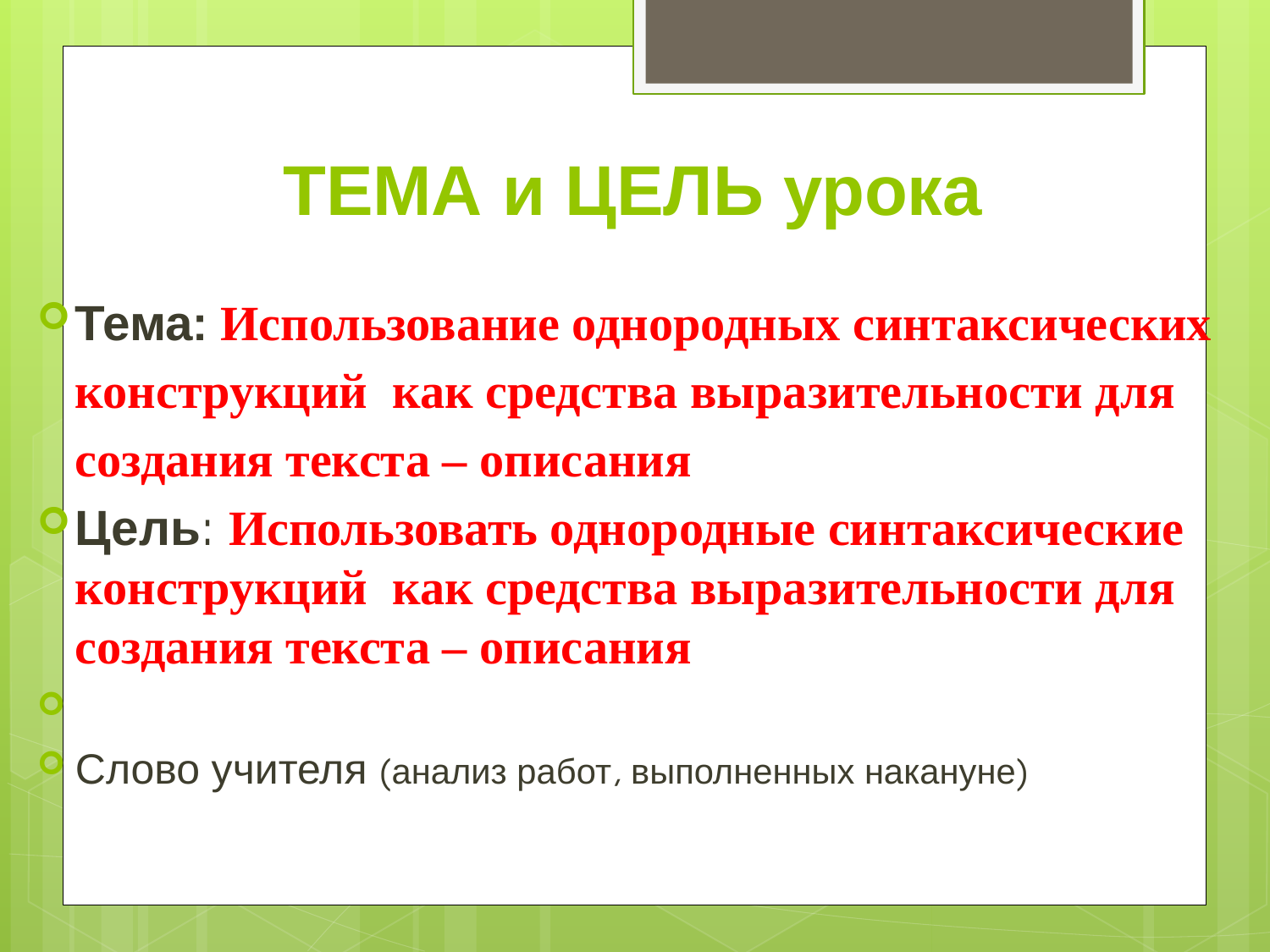

# ТЕМА и ЦЕЛЬ урока
Тема: Использование однородных синтаксических конструкций  как средства выразительности для создания текста – описания
Цель: Использовать однородные синтаксические конструкций  как средства выразительности для создания текста – описания

Слово учителя (анализ работ, выполненных накануне)